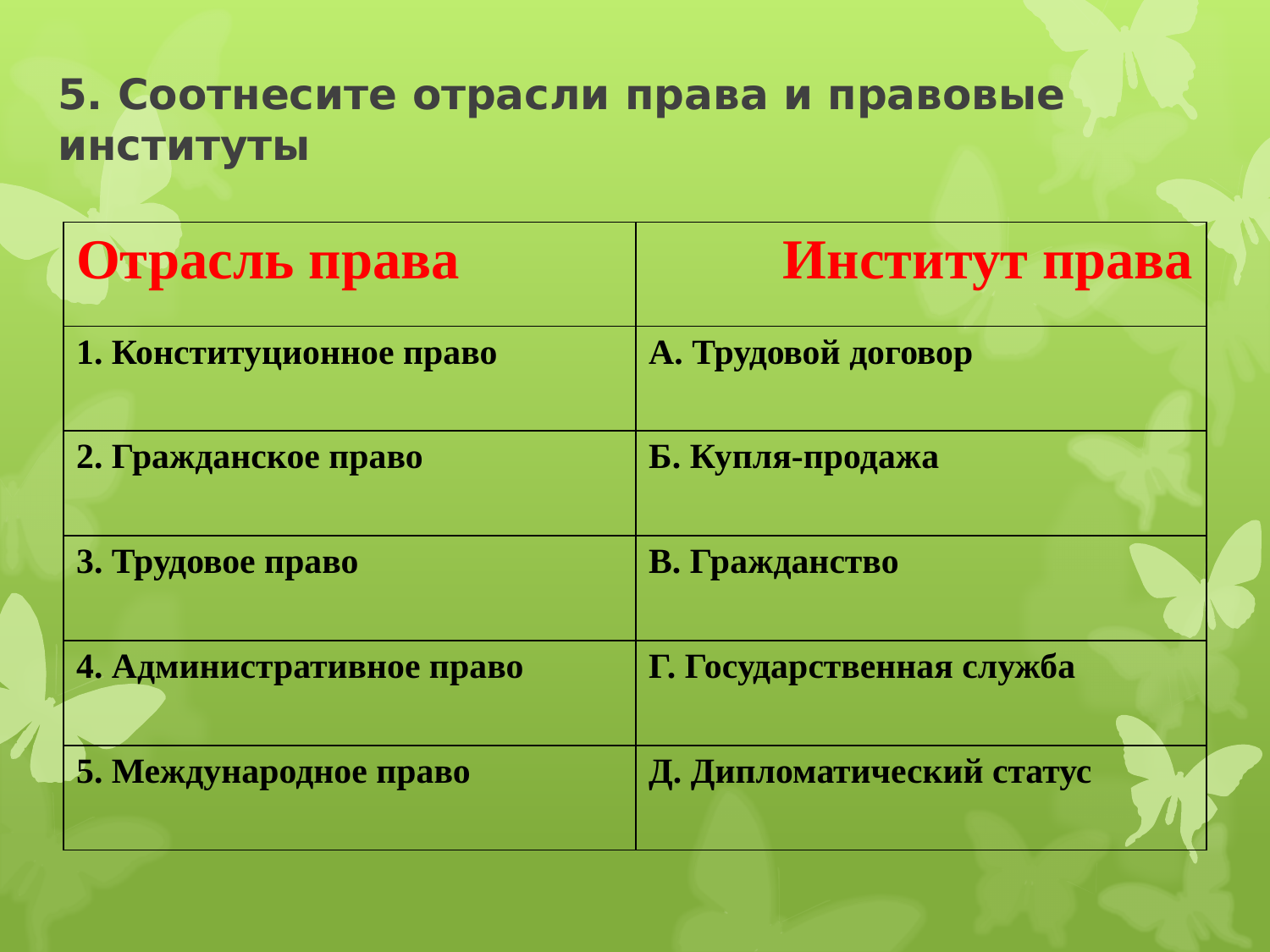

# 5. Соотнесите отрасли права и правовые институты
| Отрасль права | Институт права |
| --- | --- |
| 1. Конституционное право | А. Трудовой договор |
| 2. Гражданское право | Б. Купля-продажа |
| 3. Трудовое право | В. Гражданство |
| 4. Административное право | Г. Государственная служба |
| 5. Международное право | Д. Дипломатический статус |